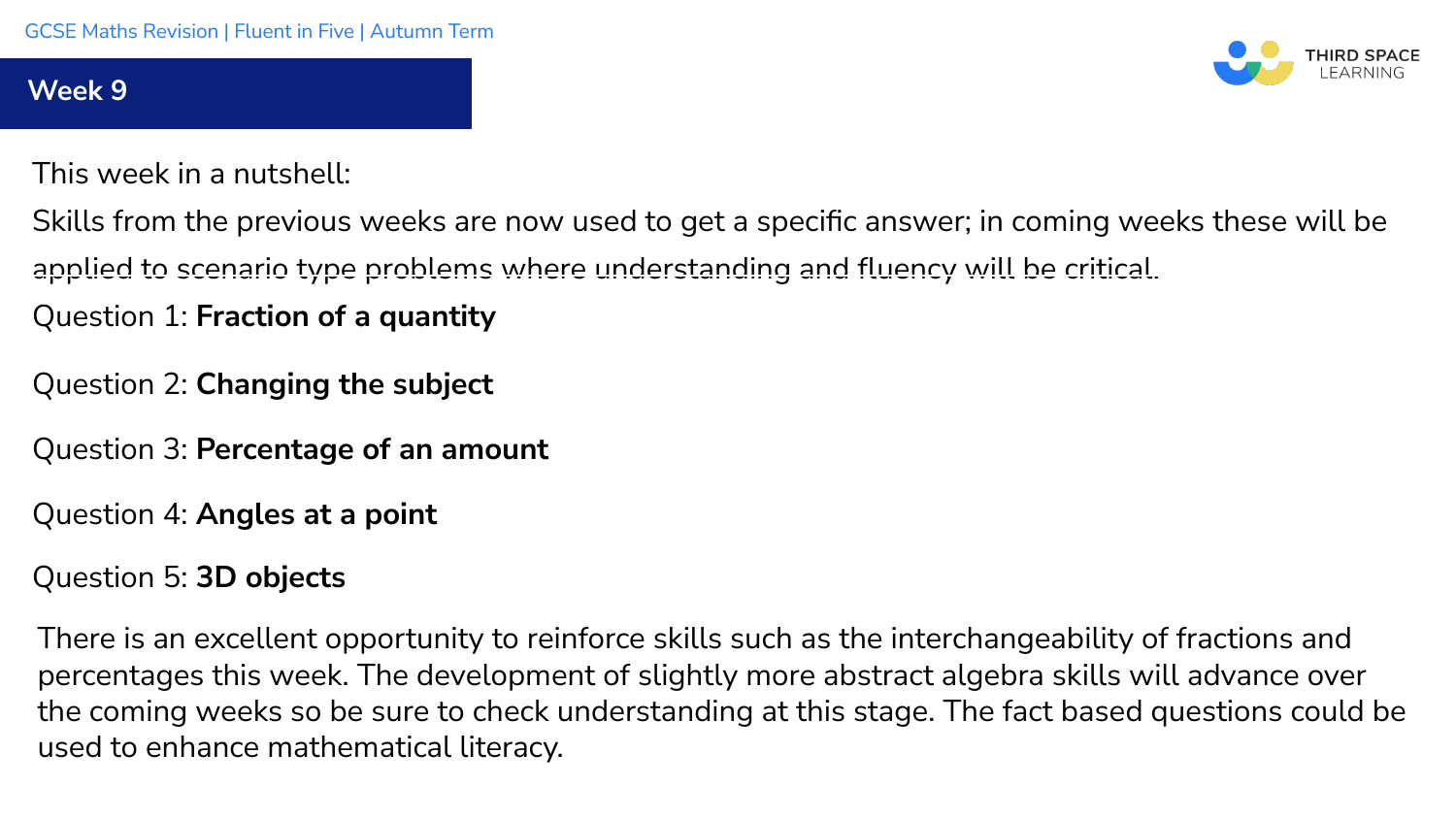

Week 9
| This week in a nutshell: Skills from the previous weeks are now used to get a specific answer; in coming weeks these will be applied to scenario type problems where understanding and fluency will be critical. |
| --- |
| Question 1: Fraction of a quantity |
| Question 2: Changing the subject |
| Question 3: Percentage of an amount |
| Question 4: Angles at a point |
| Question 5: 3D objects |
There is an excellent opportunity to reinforce skills such as the interchangeability of fractions and percentages this week. The development of slightly more abstract algebra skills will advance over the coming weeks so be sure to check understanding at this stage. The fact based questions could be used to enhance mathematical literacy.